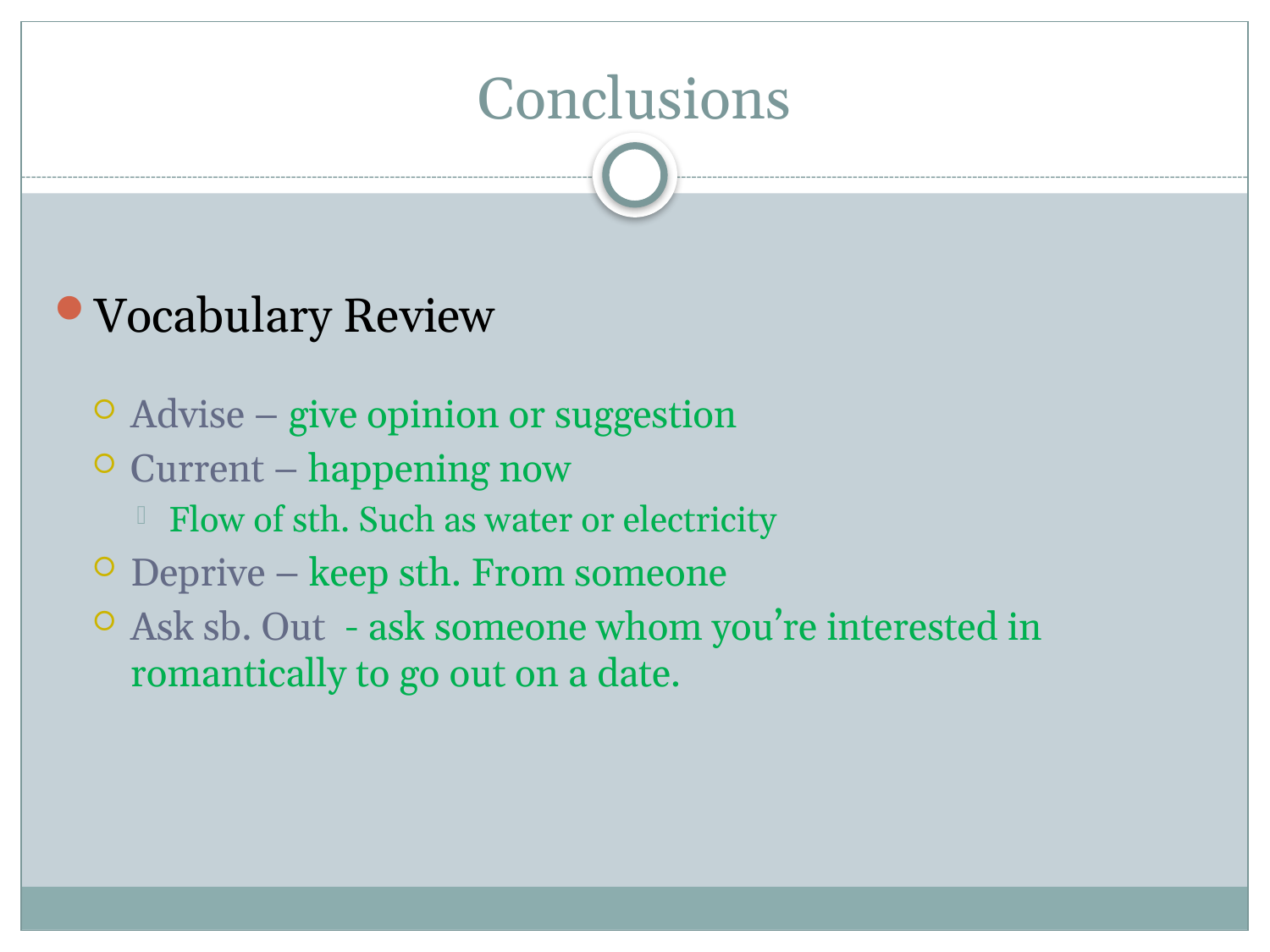

# Conclusions

Vocabulary Review

Advise – give opinion or suggestion
Current – happening now
Flow of sth. Such as water or electricity
Deprive – keep sth. From someone
Ask sb. Out  - ask someone whom you’re interested in romantically to go out on a date.